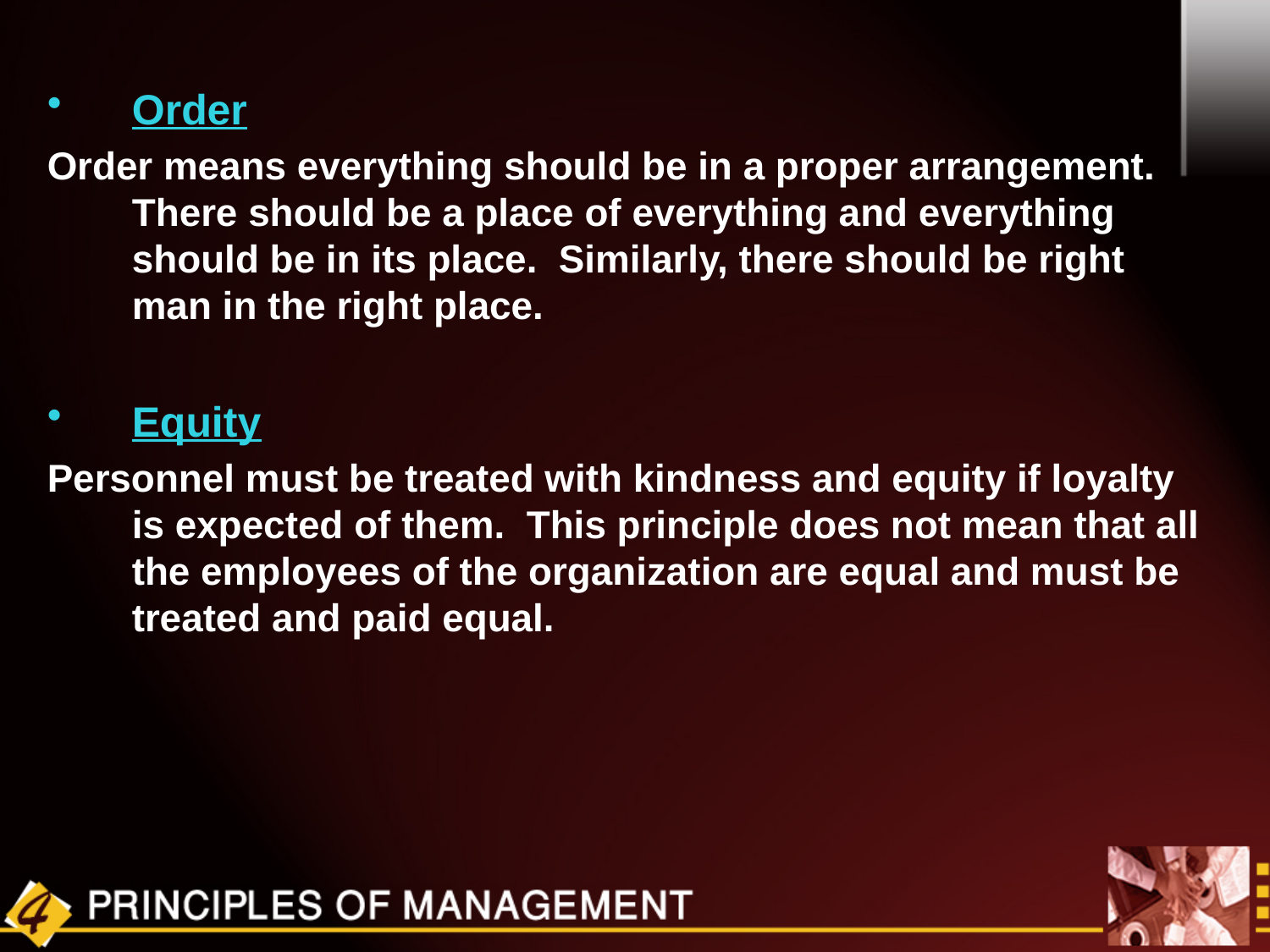

Order
Order means everything should be in a proper arrangement.  There should be a place of everything and everything should be in its place.  Similarly, there should be right man in the right place.

Equity
Personnel must be treated with kindness and equity if loyalty is expected of them.  This principle does not mean that all the employees of the organization are equal and must be treated and paid equal.